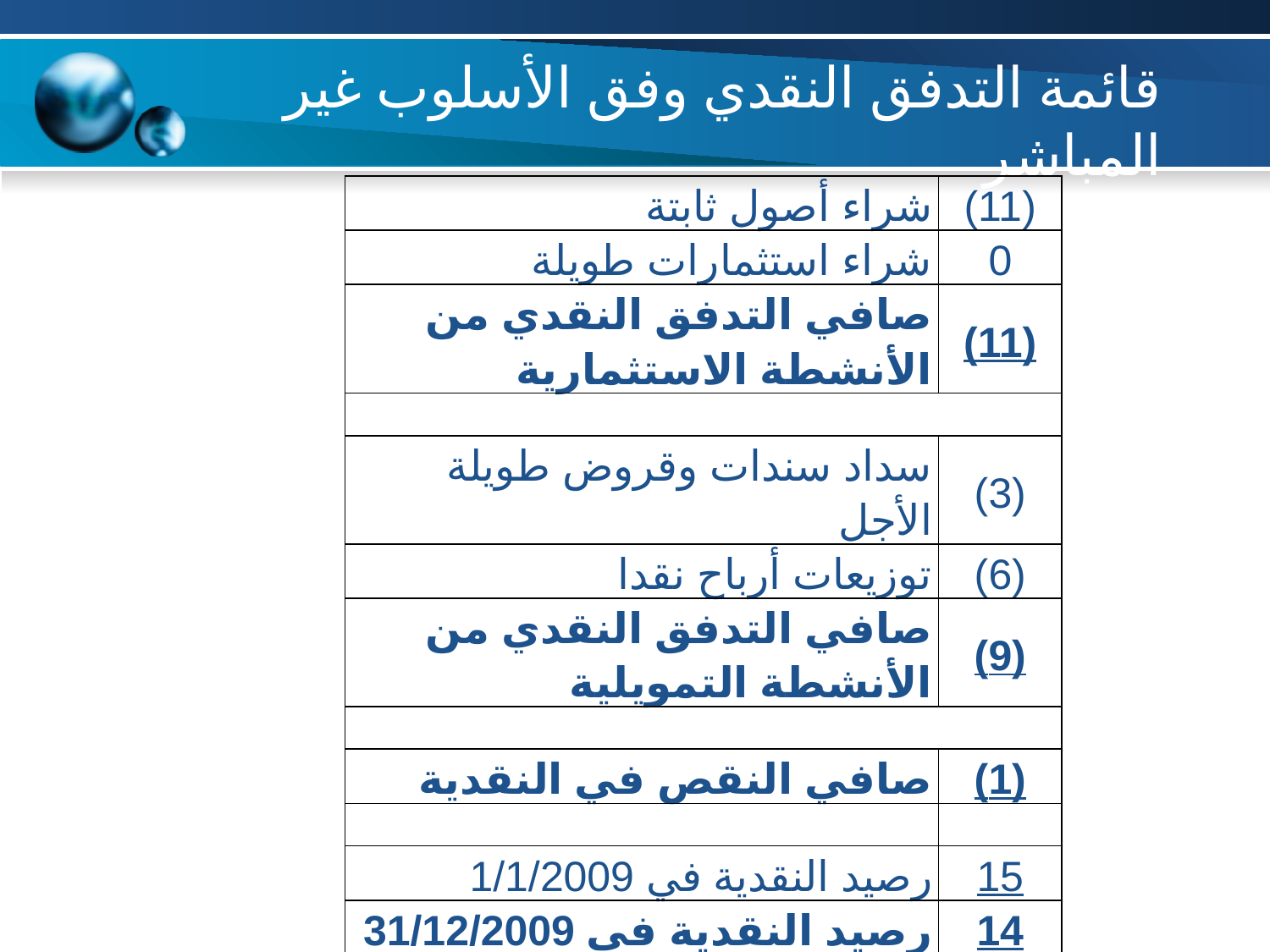

قائمة التدفق النقدي وفق الأسلوب غير المباشر
| شراء أصول ثابتة | (11) |
| --- | --- |
| شراء استثمارات طويلة | 0 |
| صافي التدفق النقدي من الأنشطة الاستثمارية | (11) |
|  |  |
| سداد سندات وقروض طويلة الأجل | (3) |
| توزيعات أرباح نقدا | (6) |
| صافي التدفق النقدي من الأنشطة التمويلية | (9) |
|  |  |
| صافي النقص في النقدية | (1) |
|  |  |
| رصيد النقدية في 1/1/2009 | 15 |
| رصيد النقدية في 31/12/2009 | 14 |